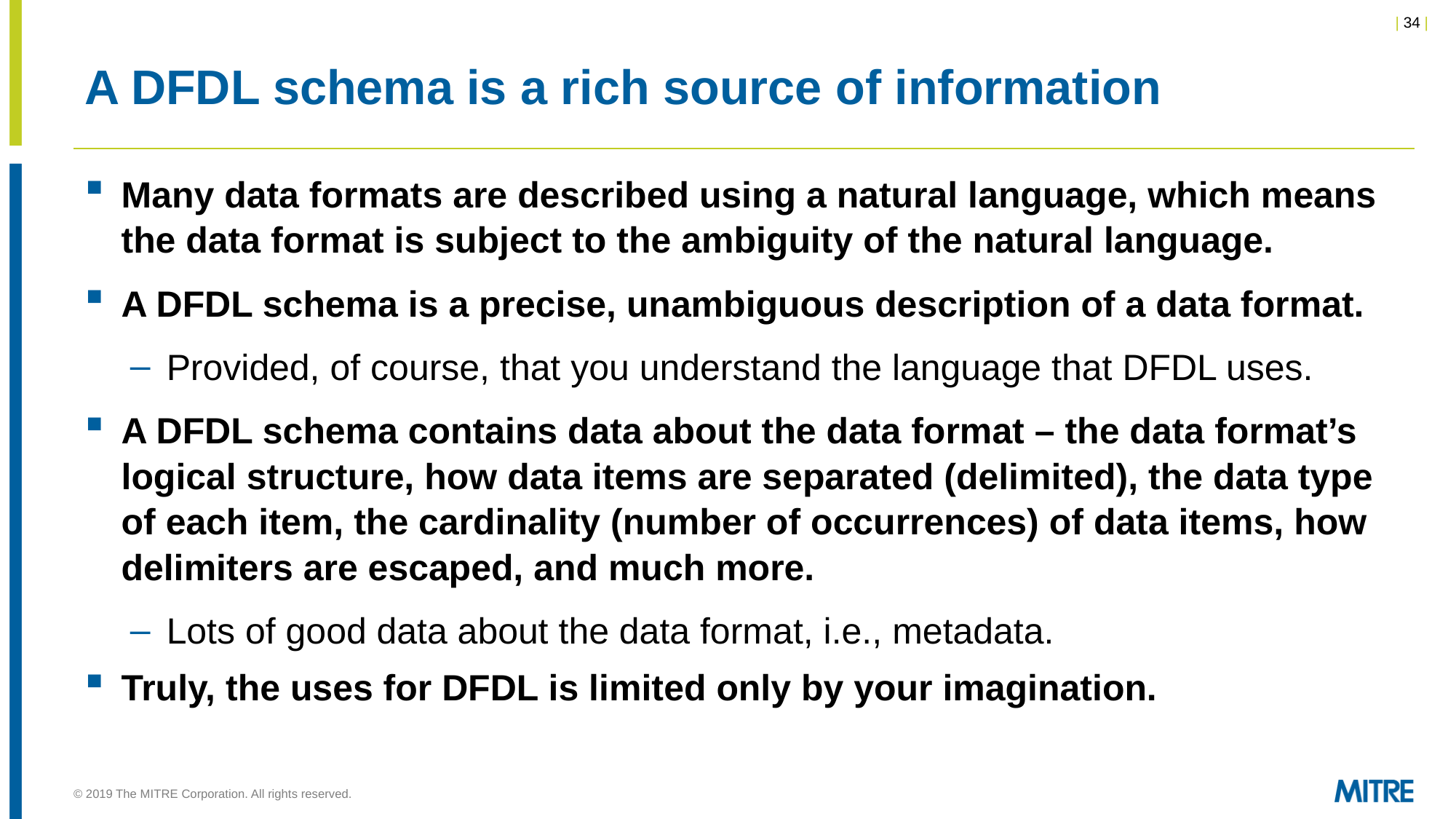

# A DFDL schema is a rich source of information
Many data formats are described using a natural language, which means the data format is subject to the ambiguity of the natural language.
A DFDL schema is a precise, unambiguous description of a data format.
Provided, of course, that you understand the language that DFDL uses.
A DFDL schema contains data about the data format – the data format’s logical structure, how data items are separated (delimited), the data type of each item, the cardinality (number of occurrences) of data items, how delimiters are escaped, and much more.
Lots of good data about the data format, i.e., metadata.
Truly, the uses for DFDL is limited only by your imagination.
© 2019 The MITRE Corporation. All rights reserved.